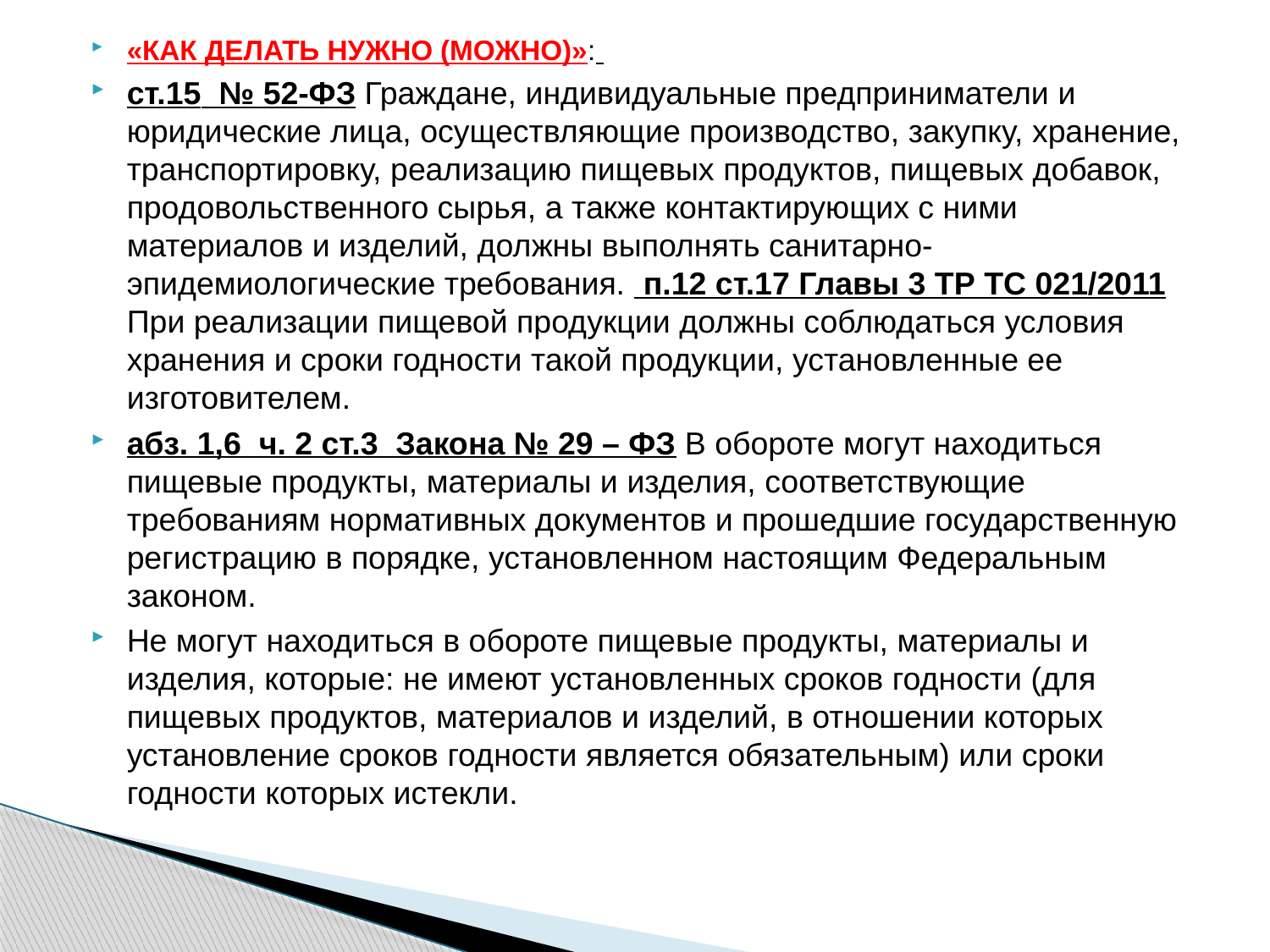

«КАК ДЕЛАТЬ НУЖНО (МОЖНО)»:
ст.15  № 52-ФЗ Граждане, индивидуальные предприниматели и юридические лица, осуществляющие производство, закупку, хранение, транспортировку, реализацию пищевых продуктов, пищевых добавок, продовольственного сырья, а также контактирующих с ними материалов и изделий, должны выполнять санитарно-эпидемиологические требования.  п.12 ст.17 Главы 3 ТР ТС 021/2011  При реализации пищевой продукции должны соблюдаться условия хранения и сроки годности такой продукции, установленные ее изготовителем.
абз. 1,6  ч. 2 ст.3  Закона № 29 – ФЗ В обороте могут находиться пищевые продукты, материалы и изделия, соответствующие требованиям нормативных документов и прошедшие государственную регистрацию в порядке, установленном настоящим Федеральным законом.
Не могут находиться в обороте пищевые продукты, материалы и изделия, которые: не имеют установленных сроков годности (для пищевых продуктов, материалов и изделий, в отношении которых установление сроков годности является обязательным) или сроки годности которых истекли.